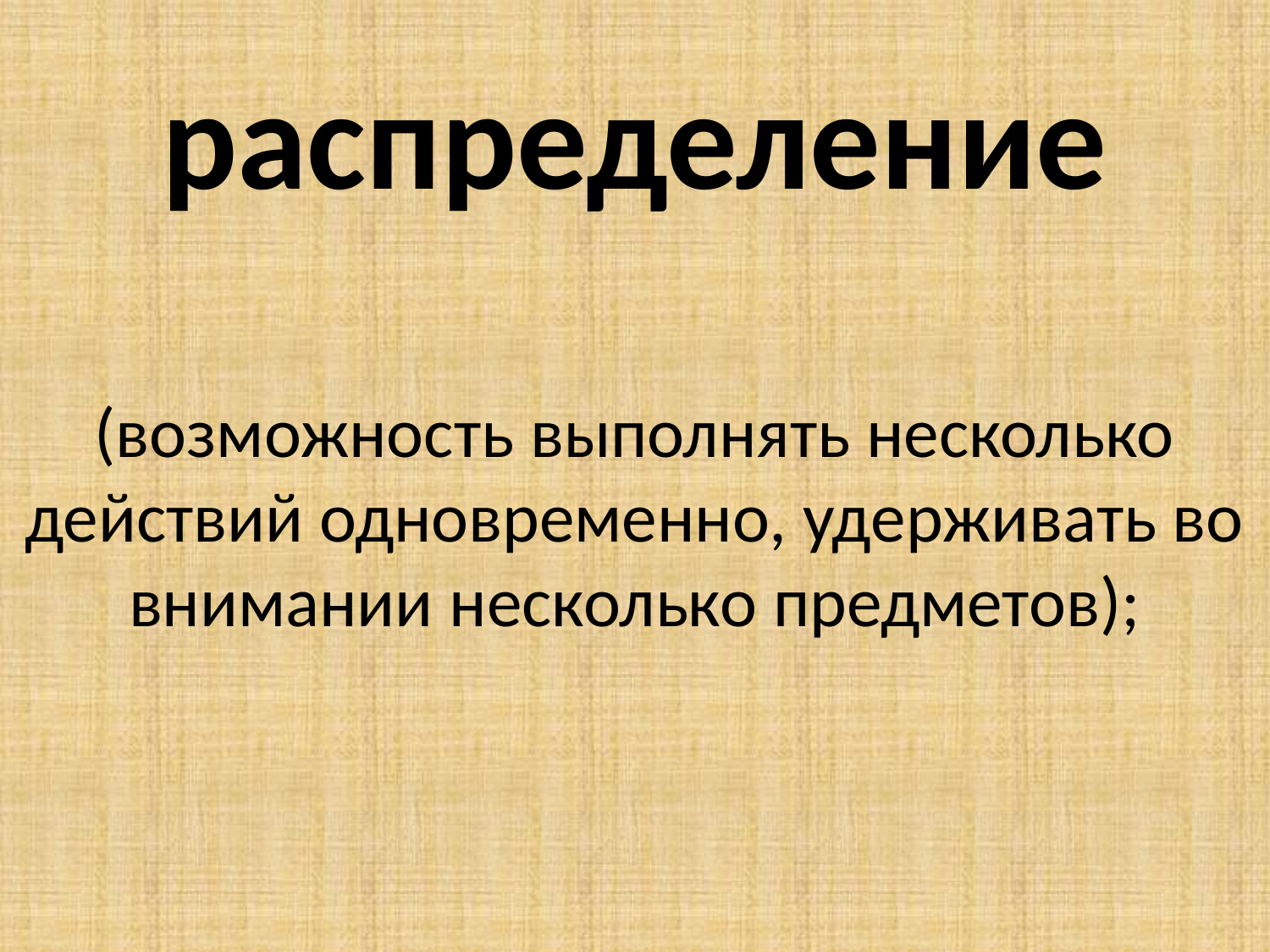

распределение

(возможность выполнять несколько действий одновременно, удерживать во внимании несколько предметов);